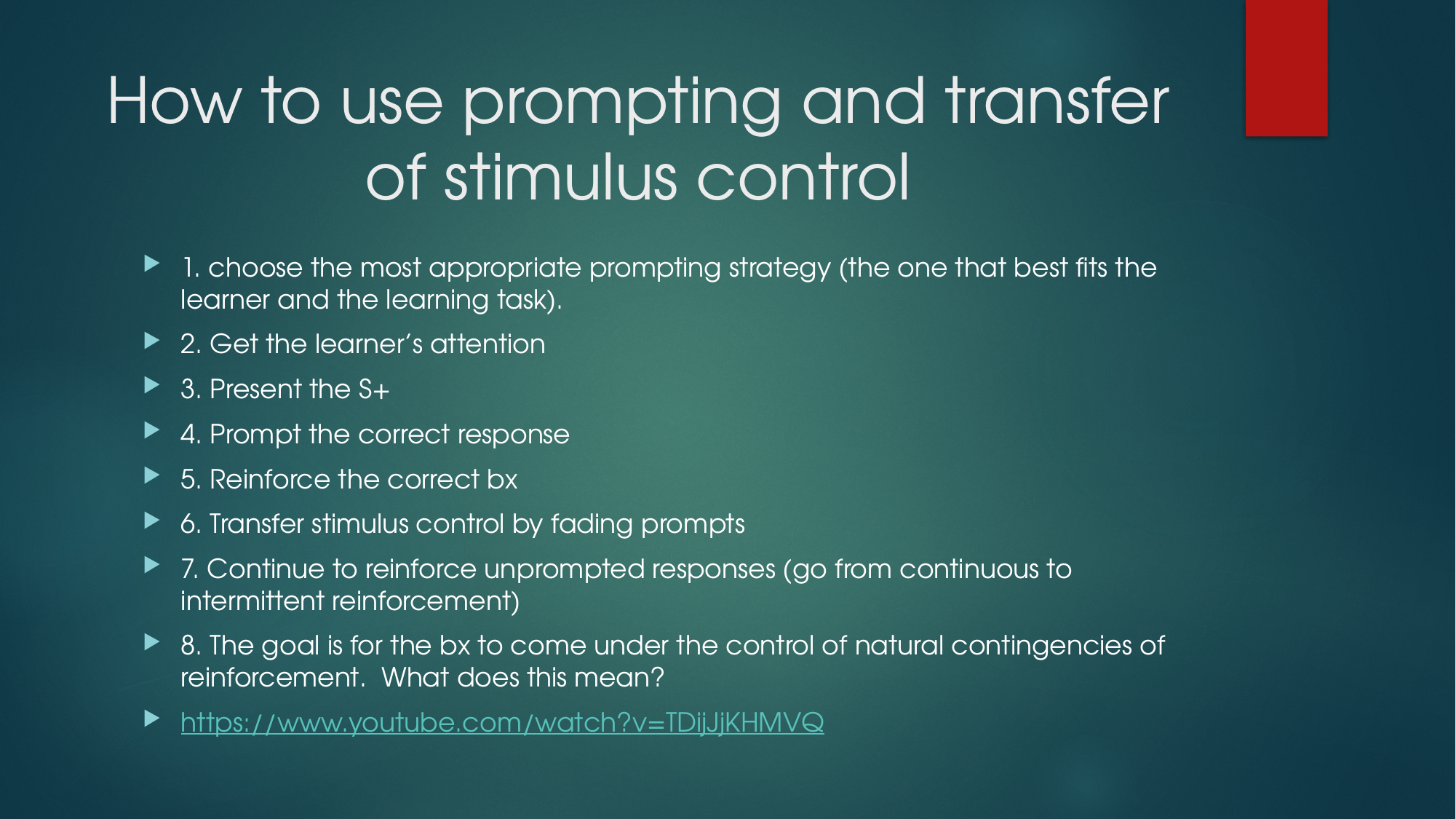

# How to use prompting and transfer of stimulus control
1. choose the most appropriate prompting strategy (the one that best fits the learner and the learning task).
2. Get the learner’s attention
3. Present the S+
4. Prompt the correct response
5. Reinforce the correct bx
6. Transfer stimulus control by fading prompts
7. Continue to reinforce unprompted responses (go from continuous to intermittent reinforcement)
8. The goal is for the bx to come under the control of natural contingencies of reinforcement.  What does this mean?
https://www.youtube.com/watch?v=TDijJjKHMVQ